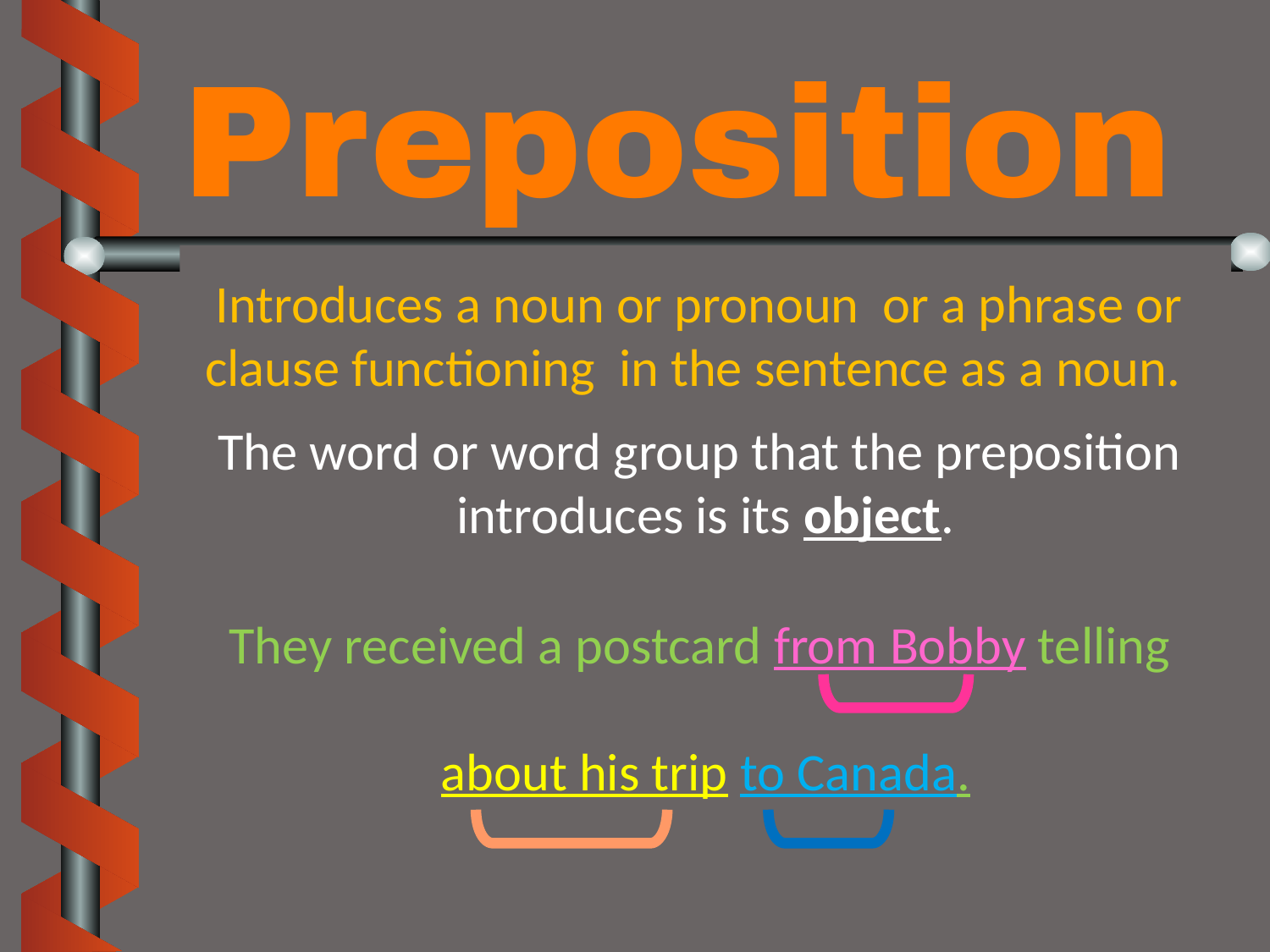

Preposition
Introduces a noun or pronoun  or a phrase or
clause functioning  in the sentence as a noun.

The word or word group that the preposition
introduces is its object.
They received a postcard from Bobby telling

about his trip to Canada.